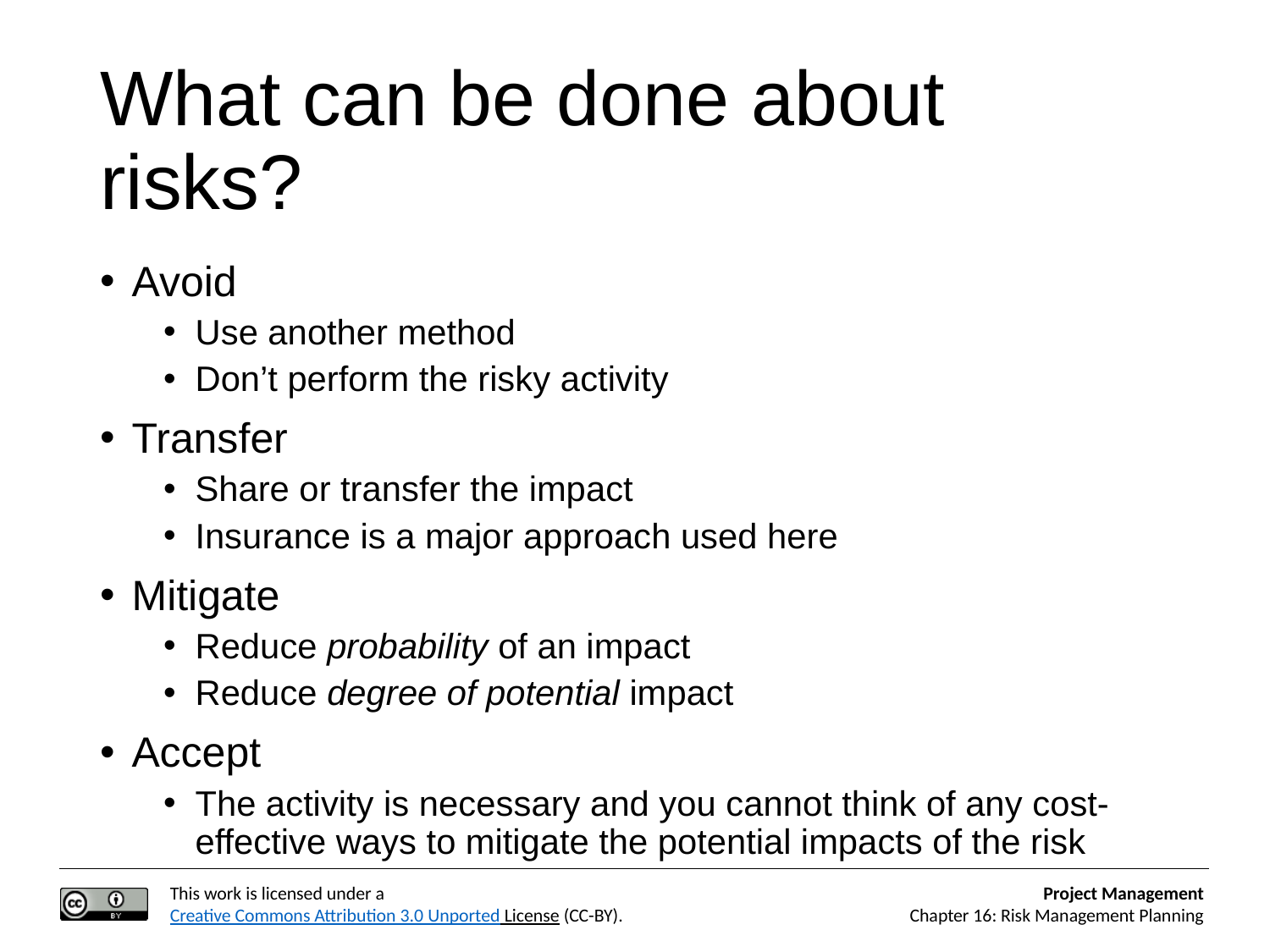

# What can be done about risks?
Avoid
Use another method
Don’t perform the risky activity
Transfer
Share or transfer the impact
Insurance is a major approach used here
Mitigate
Reduce probability of an impact
Reduce degree of potential impact
Accept
The activity is necessary and you cannot think of any cost-effective ways to mitigate the potential impacts of the risk